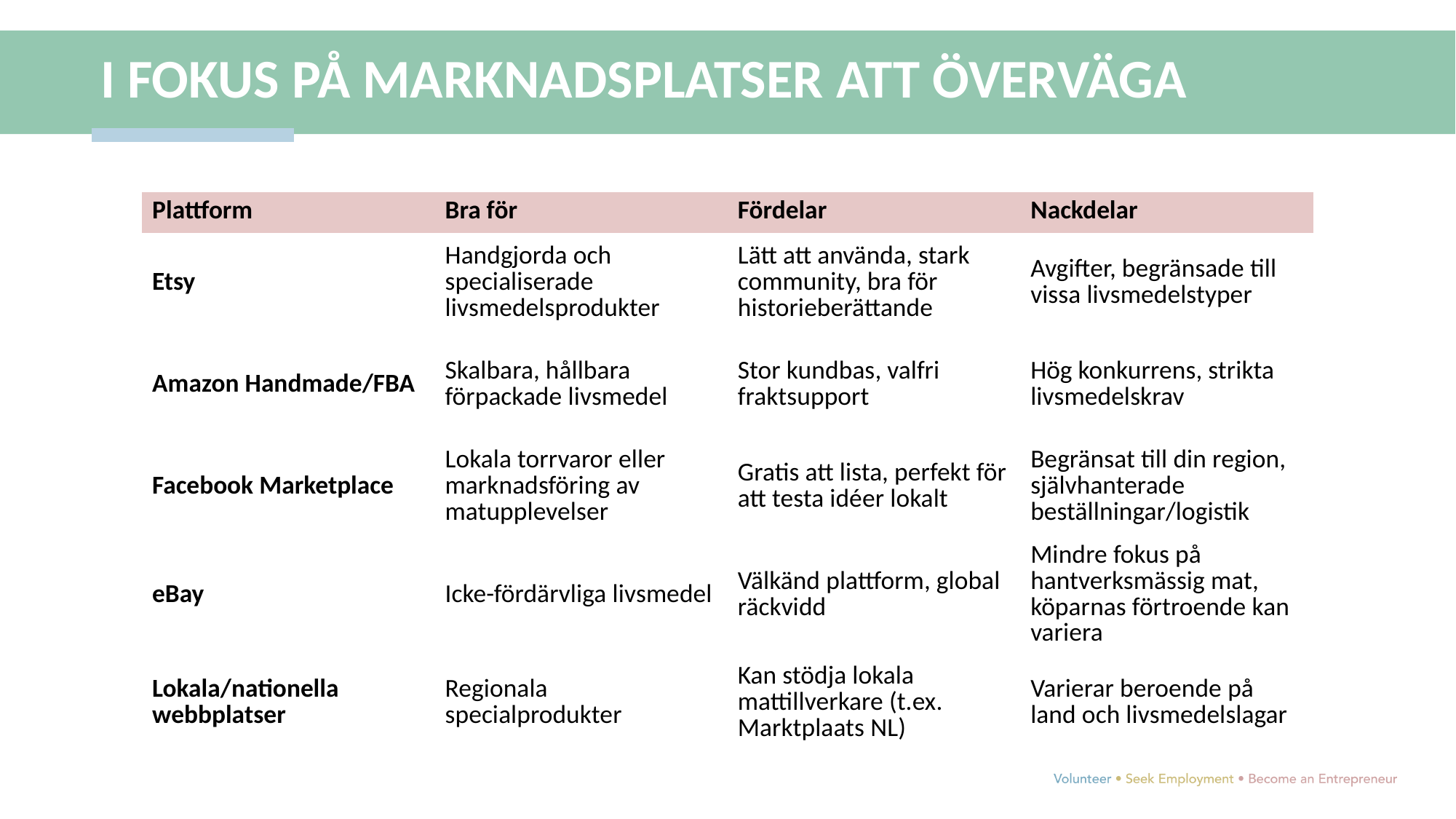

I FOKUS PÅ MARKNADSPLATSER ATT ÖVERVÄGA

| Plattform | Bra för | Fördelar | Nackdelar |
| --- | --- | --- | --- |
| Etsy | Handgjorda och specialiserade livsmedelsprodukter | Lätt att använda, stark community, bra för historieberättande | Avgifter, begränsade till vissa livsmedelstyper |
| Amazon Handmade/FBA | Skalbara, hållbara förpackade livsmedel | Stor kundbas, valfri fraktsupport | Hög konkurrens, strikta livsmedelskrav |
| Facebook Marketplace | Lokala torrvaror eller marknadsföring av matupplevelser | Gratis att lista, perfekt för att testa idéer lokalt | Begränsat till din region, självhanterade beställningar/logistik |
| eBay | Icke-fördärvliga livsmedel | Välkänd plattform, global räckvidd | Mindre fokus på hantverksmässig mat, köparnas förtroende kan variera |
| Lokala/nationella webbplatser | Regionala specialprodukter | Kan stödja lokala mattillverkare (t.ex. Marktplaats NL) | Varierar beroende på land och livsmedelslagar |